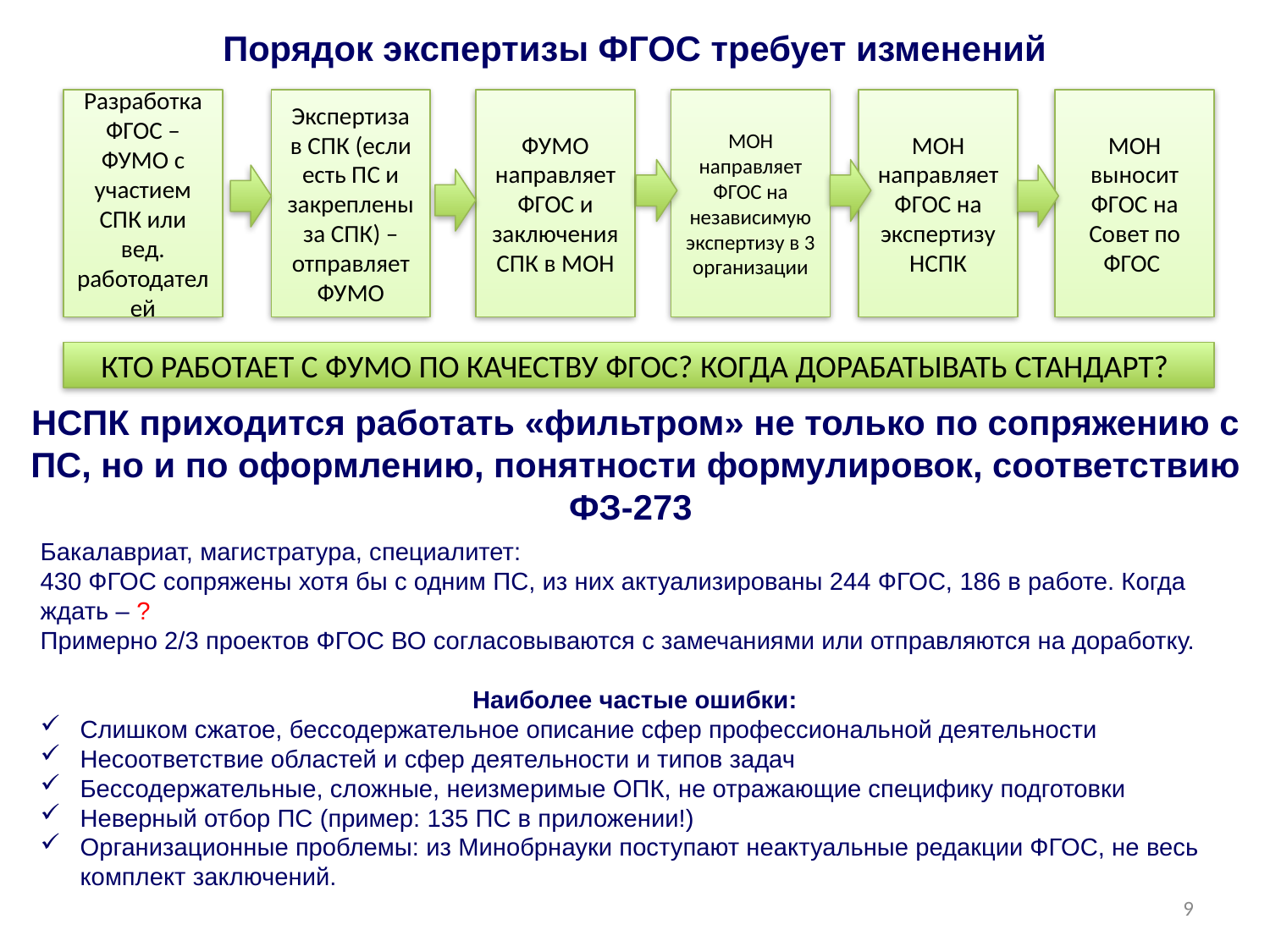

Порядок экспертизы ФГОС требует изменений

МОН направляет ФГОС на независимую экспертизу в 3 организации
МОН направляет ФГОС на экспертизу НСПК
Разработка ФГОС – ФУМО с участием СПК или вед. работодателей
Экспертиза в СПК (если есть ПС и закреплены за СПК) – отправляет ФУМО
ФУМО направляет ФГОС и заключения СПК в МОН
МОН выносит ФГОС на Совет по ФГОС

КТО РАБОТАЕТ С ФУМО ПО КАЧЕСТВУ ФГОС? КОГДА ДОРАБАТЫВАТЬ СТАНДАРТ?
# НСПК приходится работать «фильтром» не только по сопряжению с ПС, но и по оформлению, понятности формулировок, соответствию ФЗ-273

Бакалавриат, магистратура, специалитет:
430 ФГОС сопряжены хотя бы с одним ПС, из них актуализированы 244 ФГОС, 186 в работе. Когда ждать – ?
Примерно 2/3 проектов ФГОС ВО согласовываются с замечаниями или отправляются на доработку.

Наиболее частые ошибки:
Слишком сжатое, бессодержательное описание сфер профессиональной деятельности
Несоответствие областей и сфер деятельности и типов задач
Бессодержательные, сложные, неизмеримые ОПК, не отражающие специфику подготовки
Неверный отбор ПС (пример: 135 ПС в приложении!)
Организационные проблемы: из Минобрнауки поступают неактуальные редакции ФГОС, не весь комплект заключений.
9